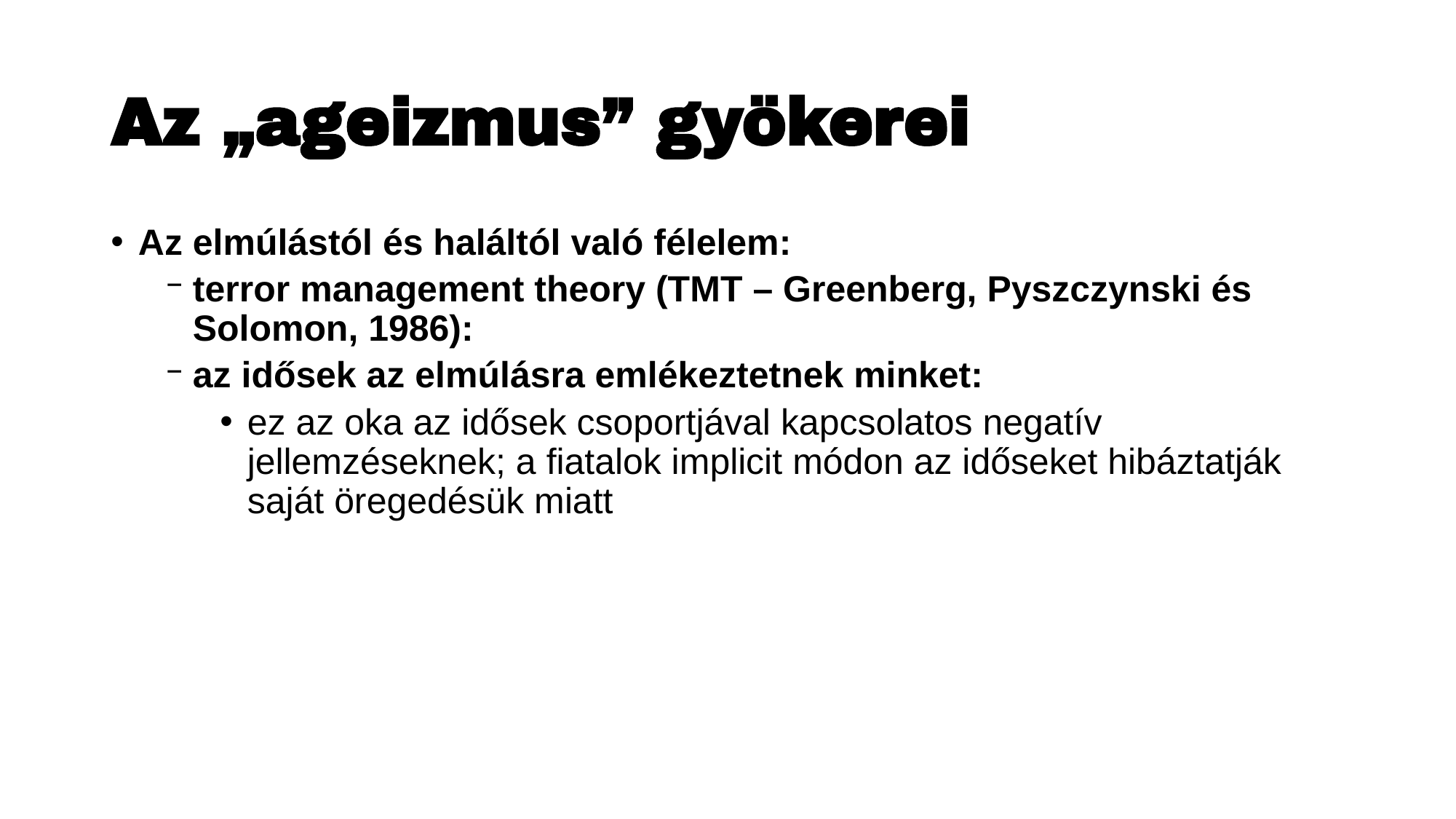

# Az „ageizmus” gyökerei
Az elmúlástól és haláltól való félelem:
terror management theory (TMT – Greenberg, Pyszczynski és Solomon, 1986):
az idősek az elmúlásra emlékeztetnek minket:
ez az oka az idősek csoportjával kapcsolatos negatív jellemzéseknek; a fiatalok implicit módon az időseket hibáztatják saját öregedésük miatt